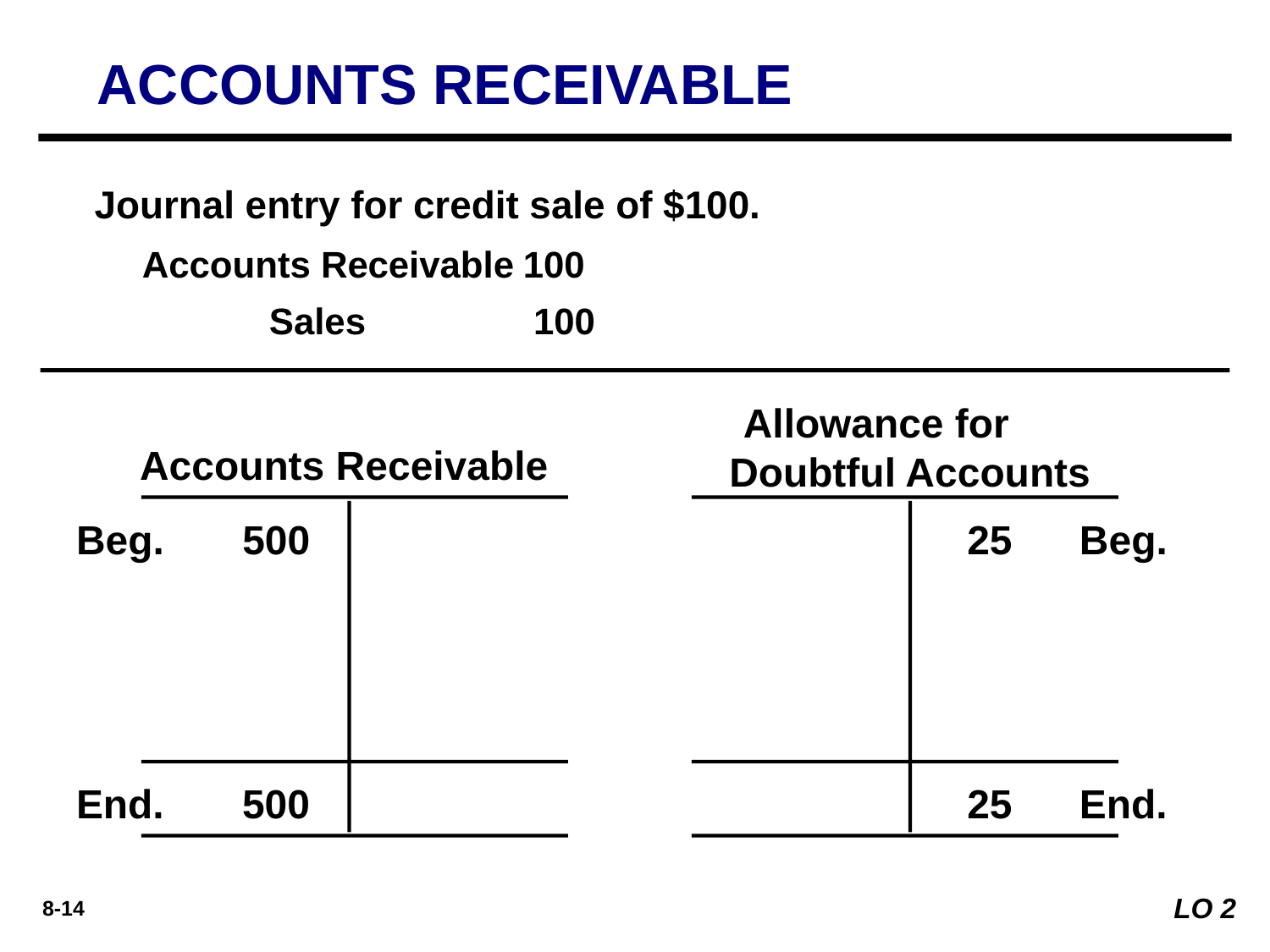

ACCOUNTS RECEIVABLE

Journal entry for credit sale of $100.
	Accounts Receivable	100
		Sales		 100

Allowance for       Doubtful Accounts
Accounts Receivable

Beg.       500
   25      Beg.

End.       500
   25      End.

LO 2